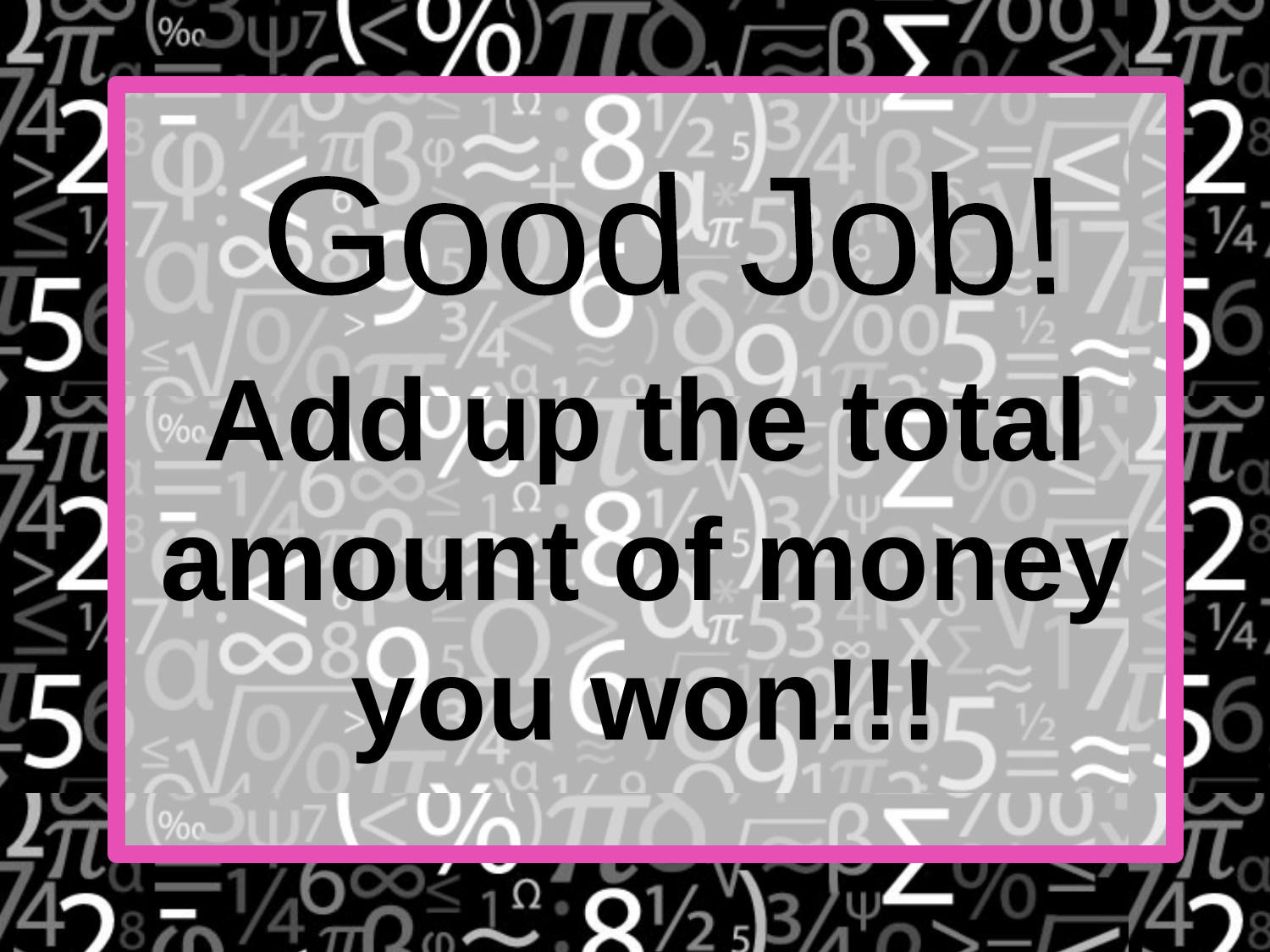

Good Job!
Add up the total amount of money you won!!!